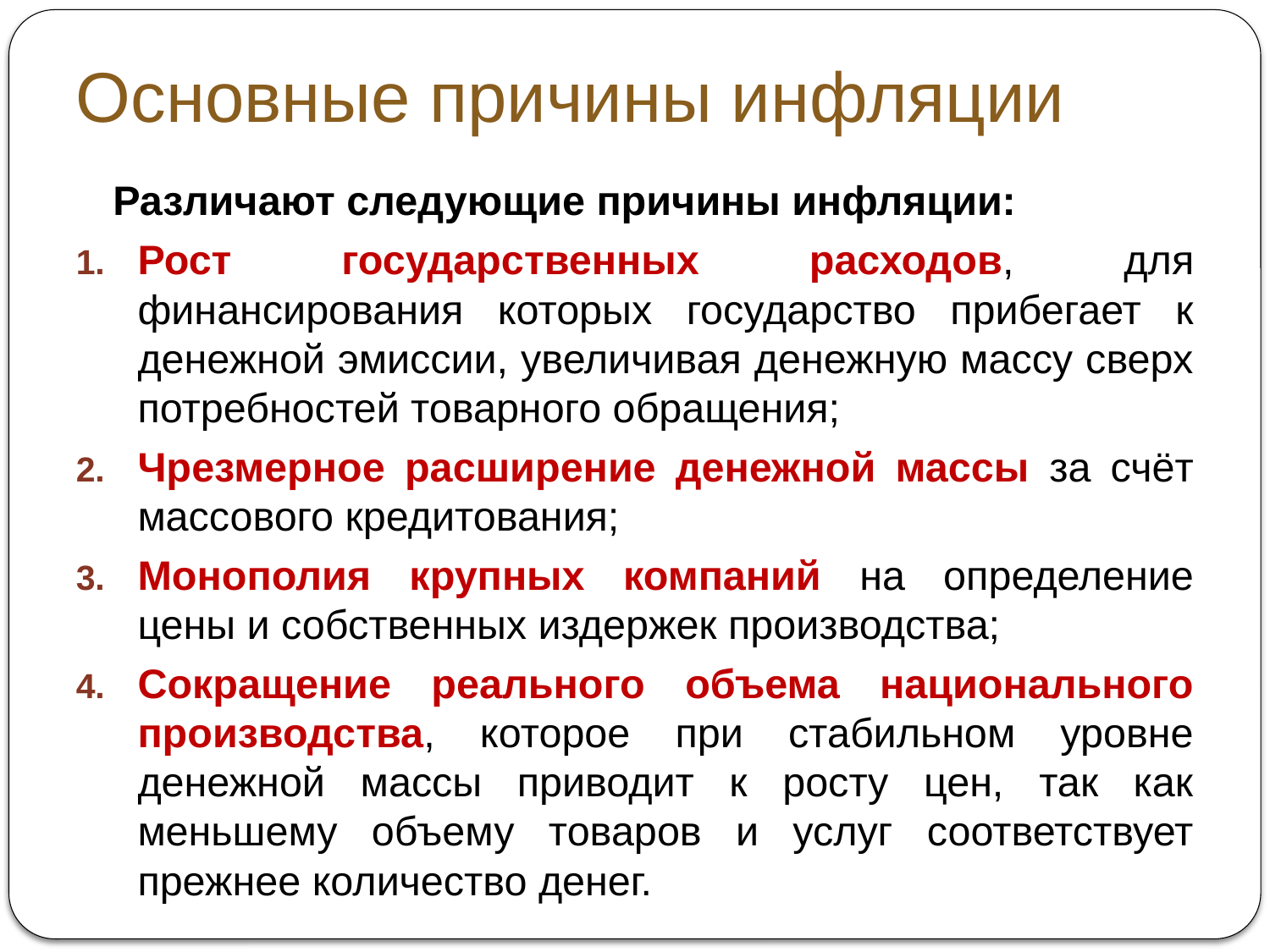

# Основные причины инфляции
	Различают следующие причины инфляции:
Рост государственных расходов, для финансирования которых государство прибегает к денежной эмиссии, увеличивая денежную массу сверх потребностей товарного обращения;
Чрезмерное расширение денежной массы за счёт массового кредитования;
Монополия крупных компаний на определение цены и собственных издержек производства;
Сокращение реального объема национального производства, которое при стабильном уровне денежной массы приводит к росту цен, так как меньшему объему товаров и услуг соответствует прежнее количество денег.